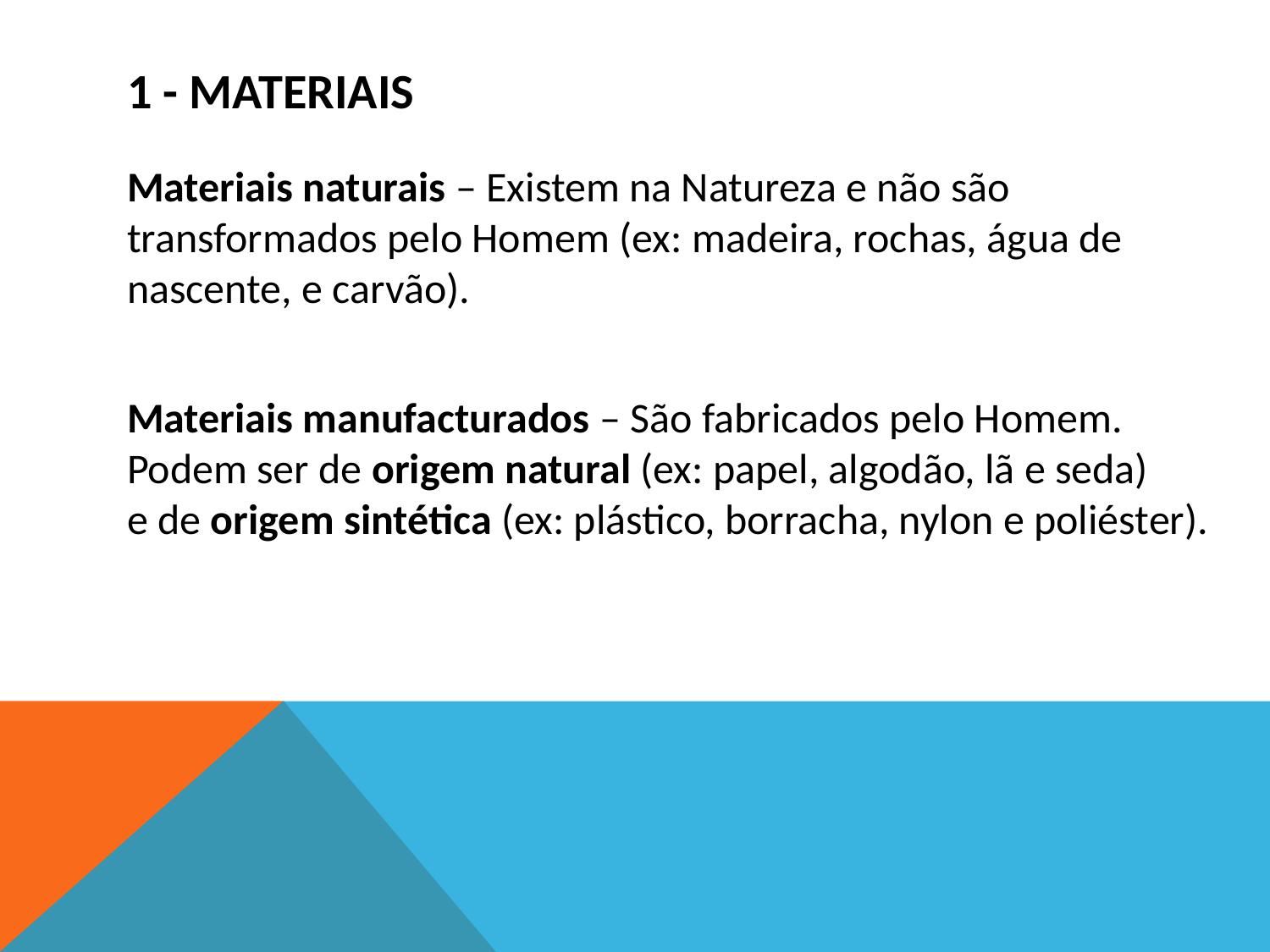

# 1 - materiais
Materiais naturais – Existem na Natureza e não são transformados pelo Homem (ex: madeira, rochas, água de nascente, e carvão).

Materiais manufacturados – São fabricados pelo Homem. Podem ser de origem natural (ex: papel, algodão, lã e seda)
e de origem sintética (ex: plástico, borracha, nylon e poliéster).